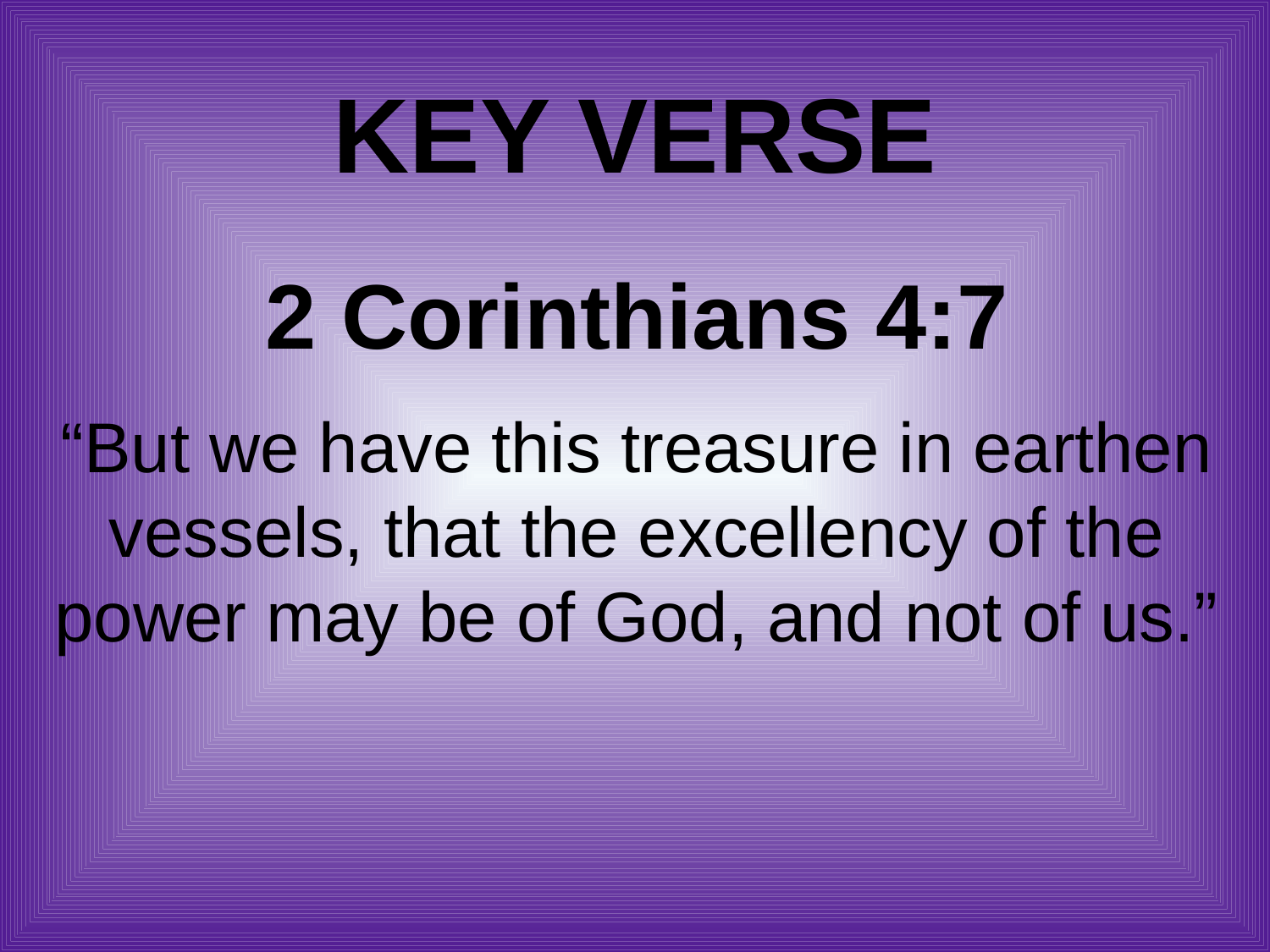

# KEY VERSE
2 Corinthians 4:7
“But we have this treasure in earthen vessels, that the excellency of the power may be of God, and not of us.”